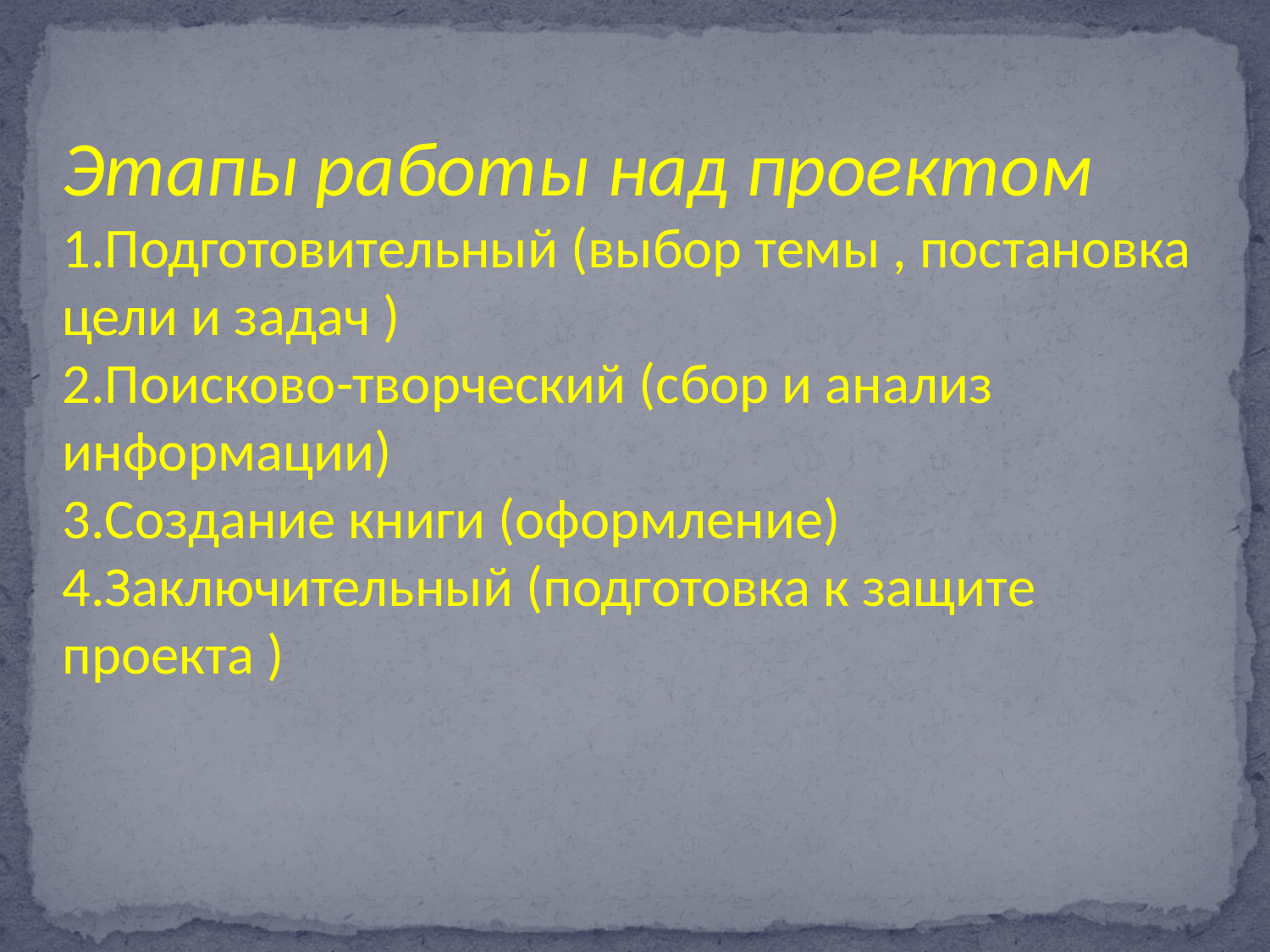

Этапы работы над проектом
1.Подготовительный (выбор темы , постановка цели и задач )
2.Поисково-творческий (сбор и анализ информации)
3.Создание книги (оформление)
4.Заключительный (подготовка к защите проекта )